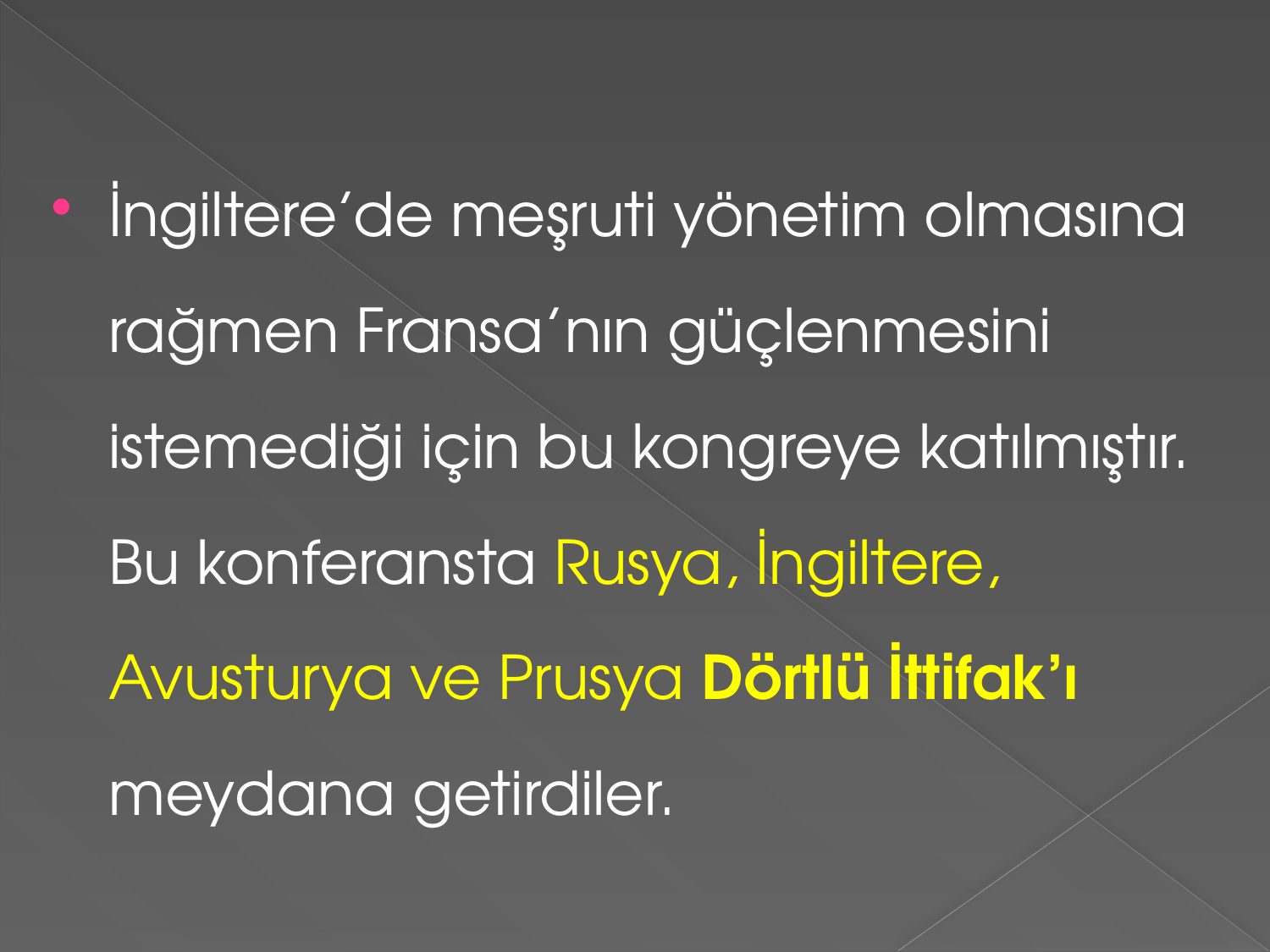

İngiltere’de meşruti yönetim olmasına rağmen Fransa’nın güçlenmesini istemediği için bu kongreye katılmıştır. Bu konferansta Rusya, İngiltere, Avusturya ve Prusya Dörtlü İttifak’ı meydana getirdiler.